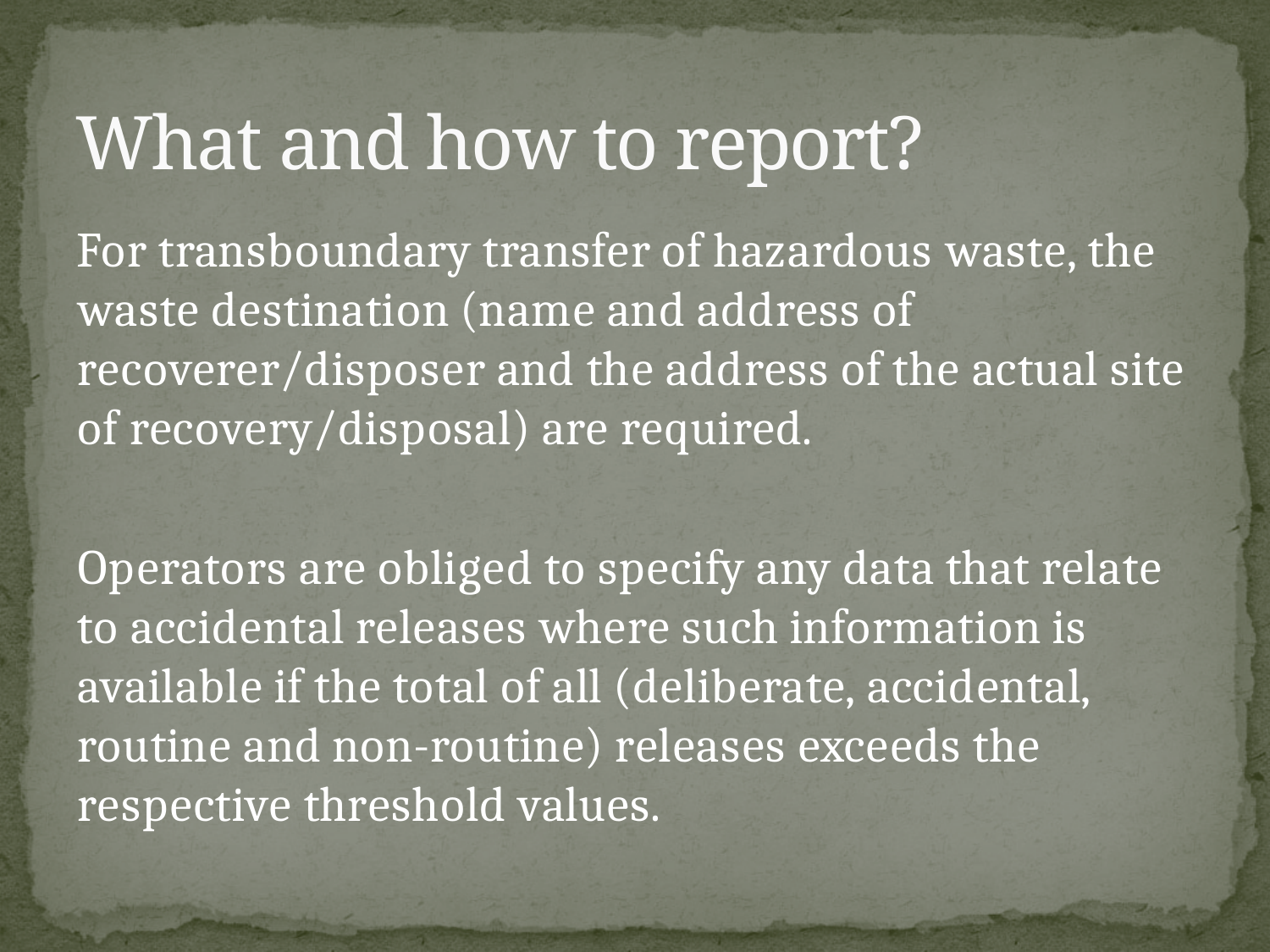

# What and how to report?
For transboundary transfer of hazardous waste, the waste destination (name and address of recoverer/disposer and the address of the actual site of recovery/disposal) are required.

Operators are obliged to specify any data that relate to accidental releases where such information is available if the total of all (deliberate, accidental, routine and non-routine) releases exceeds the respective threshold values.